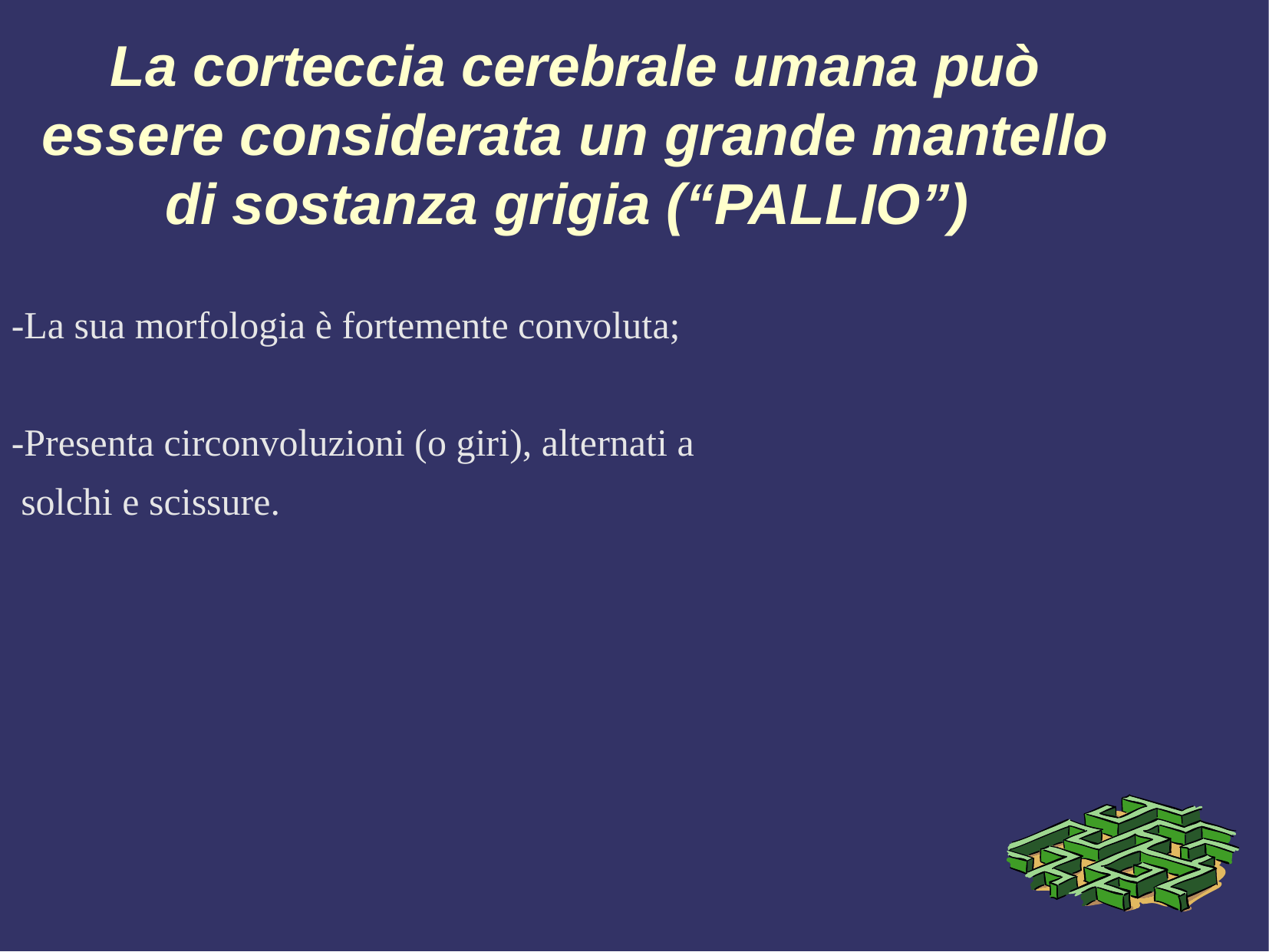

# La corteccia cerebrale umana può essere considerata un grande mantello di sostanza grigia (“PALLIO”)
-La sua morfologia è fortemente convoluta;

-Presenta circonvoluzioni (o giri), alternati a
 solchi e scissure.